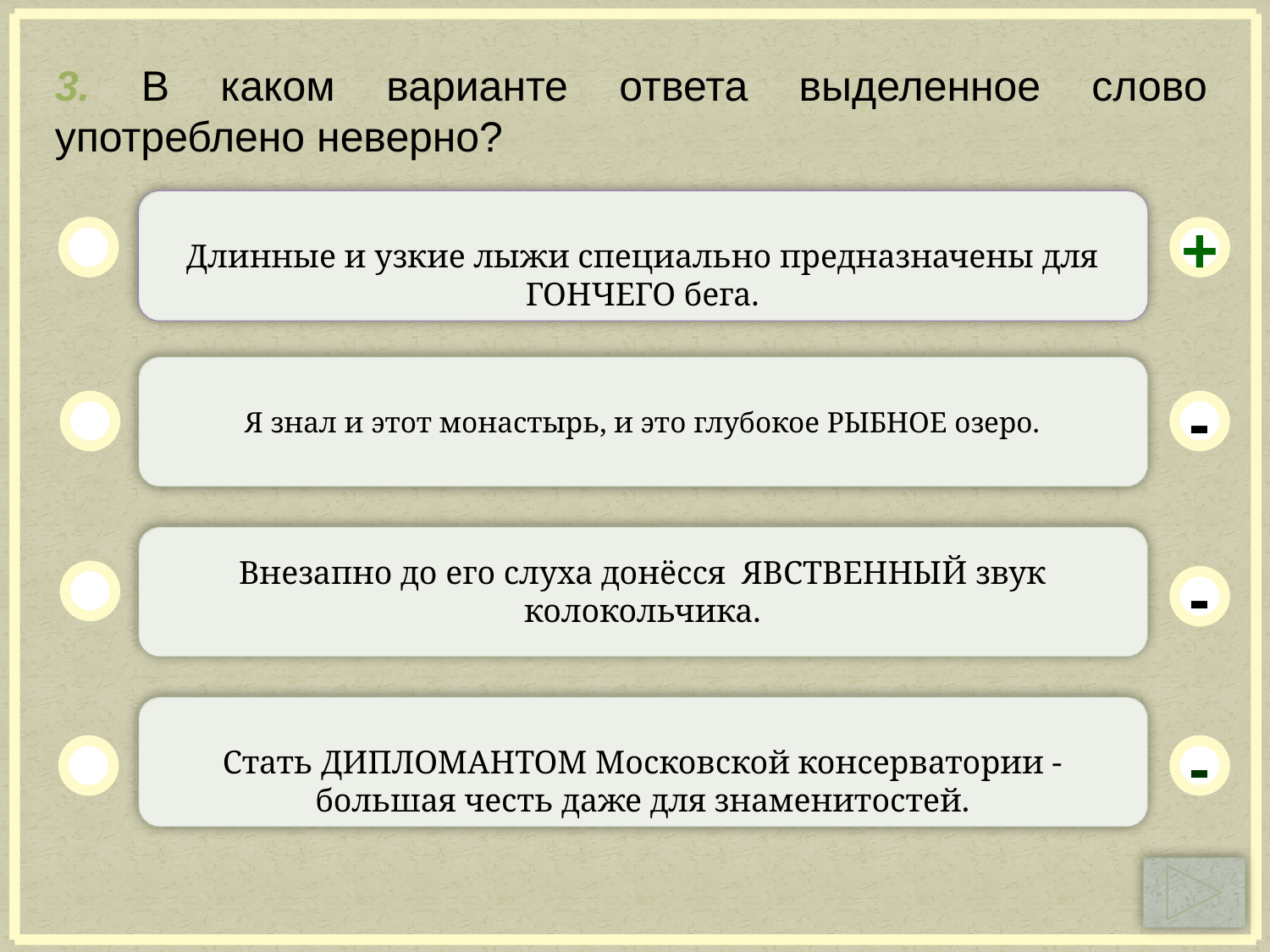

3. В каком варианте ответа выделенное слово употреблено неверно?

Длинные и узкие лыжи специально предназначены для ГОНЧЕГО бега.

+
Я знал и этот монастырь, и это глубокое РЫБНОЕ озеро.

-
Внезапно до его слуха донёсся  ЯВСТВЕННЫЙ звук колокольчика.

-

Стать ДИПЛОМАНТОМ Московской консерватории - большая честь даже для знаменитостей.

-